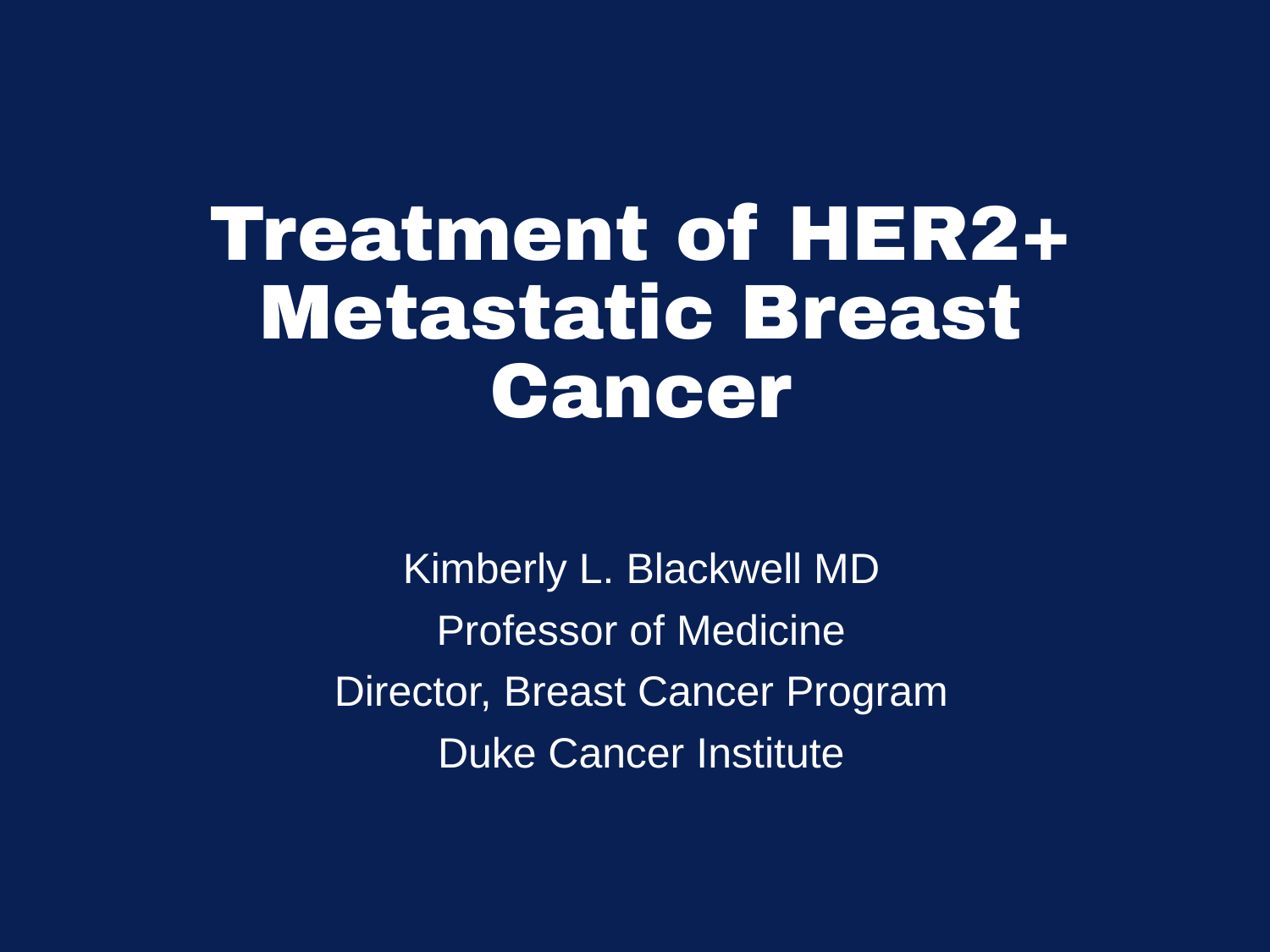

# Treatment of HER2+ Metastatic Breast Cancer
Kimberly L. Blackwell MD
Professor of Medicine
Director, Breast Cancer Program
Duke Cancer Institute